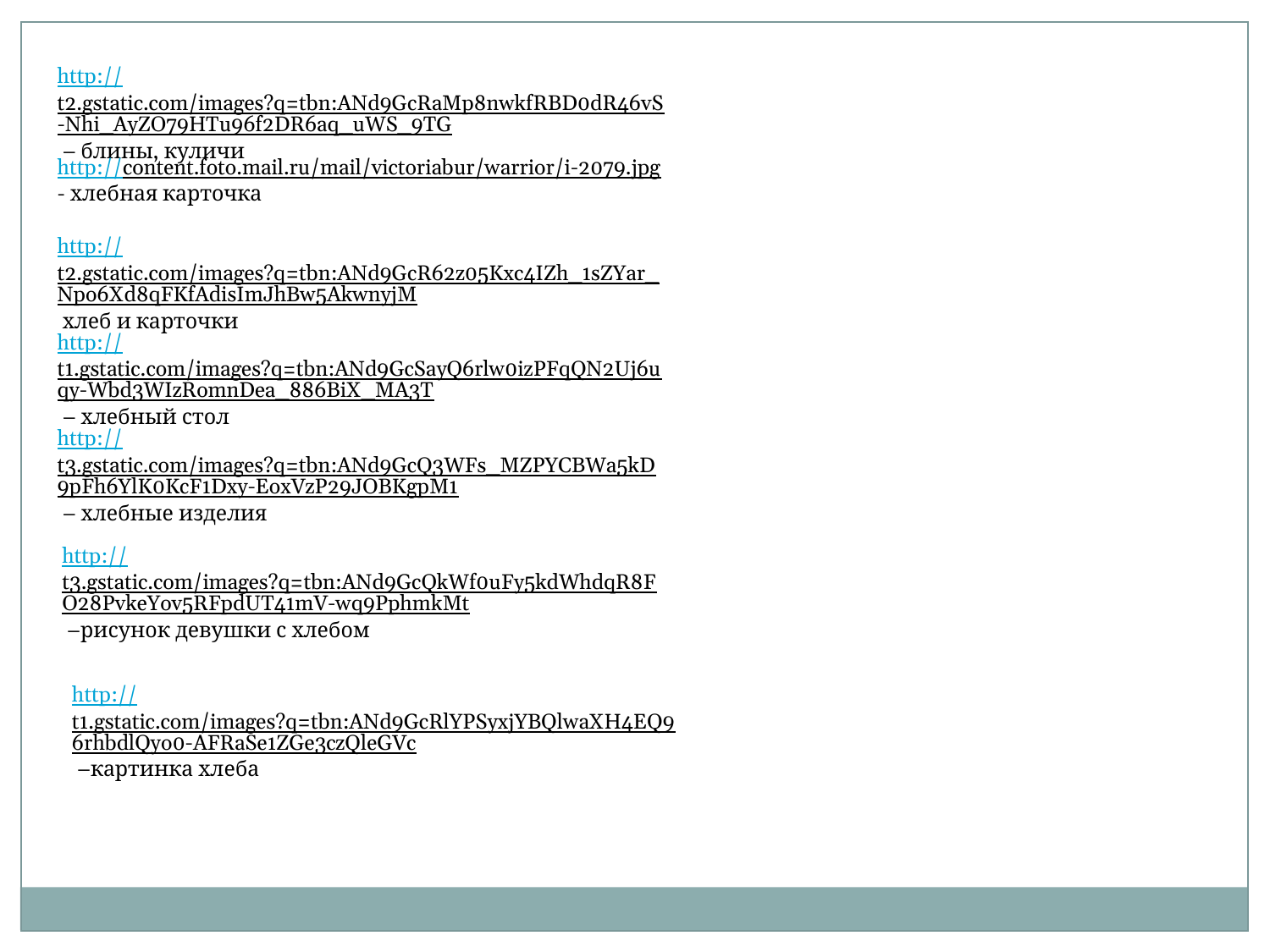

http://t2.gstatic.com/images?q=tbn:ANd9GcRaMp8nwkfRBD0dR46vS-Nhi_AyZO79HTu96f2DR6aq_uWS_9TG – блины, куличи
http://content.foto.mail.ru/mail/victoriabur/warrior/i-2079.jpg - хлебная карточка
http://t2.gstatic.com/images?q=tbn:ANd9GcR62z05Kxc4IZh_1sZYar_Npo6Xd8qFKfAdisImJhBw5AkwnyjM хлеб и карточки
http://t1.gstatic.com/images?q=tbn:ANd9GcSayQ6rlw0izPFqQN2Uj6uqy-Wbd3WIzRomnDea_886BiX_MA3T – хлебный стол
http://t3.gstatic.com/images?q=tbn:ANd9GcQ3WFs_MZPYCBWa5kD9pFh6YlK0KcF1Dxy-EoxVzP29JOBKgpM1 – хлебные изделия
http://t3.gstatic.com/images?q=tbn:ANd9GcQkWf0uFy5kdWhdqR8FO28PvkeYov5RFpdUT41mV-wq9PphmkMt –рисунок девушки с хлебом
http://t1.gstatic.com/images?q=tbn:ANd9GcRlYPSyxjYBQlwaXH4EQ96rhbdlQyo0-AFRaSe1ZGe3czQleGVc –картинка хлеба